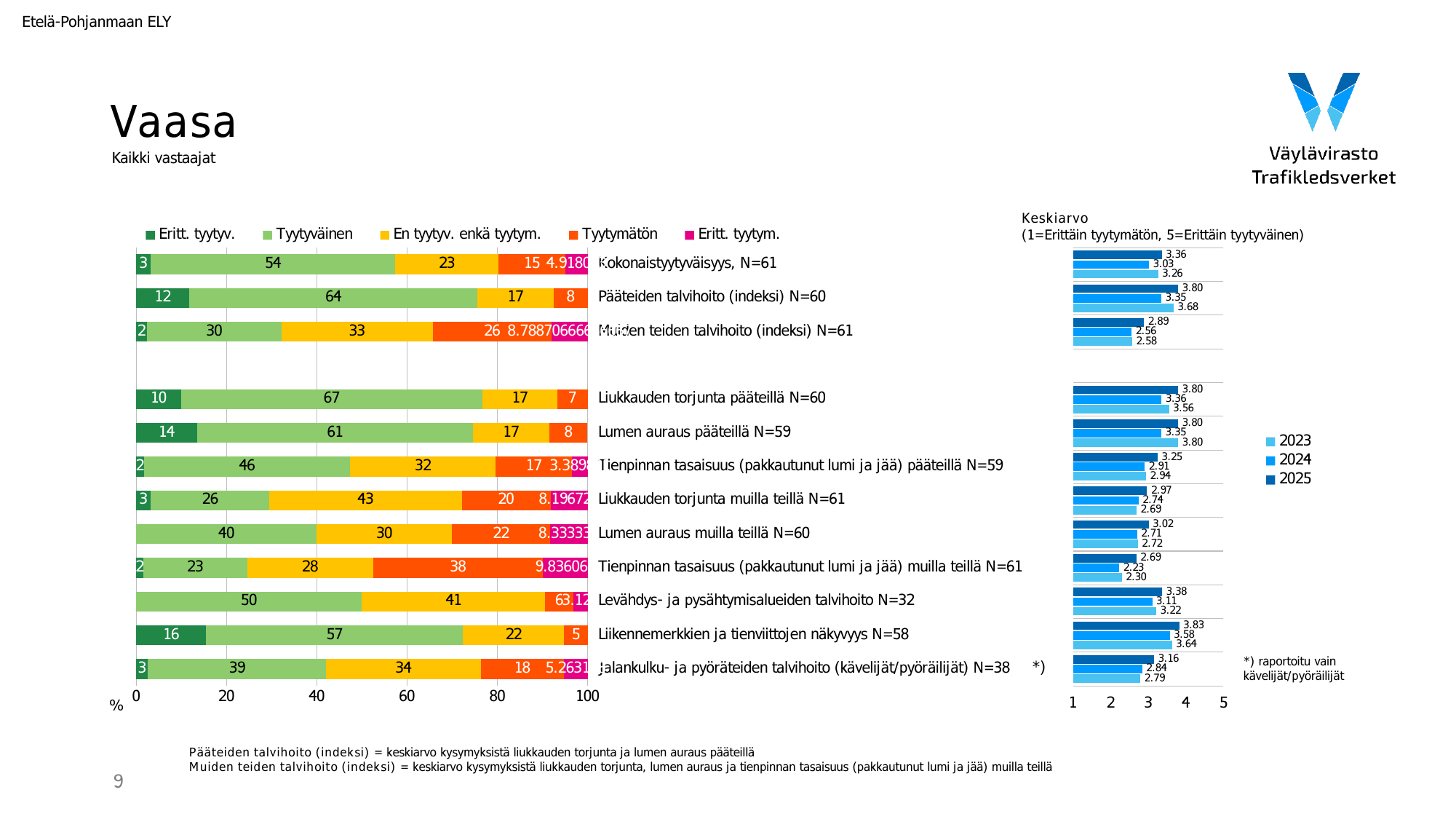

Etelä-Pohjanmaan ELY
# Vaasa
Kaikki vastaajat
Keskiarvo
(1=Erittäin tyytymätön, 5=Erittäin tyytyväinen)

### Chart

| Category | Eritt. tyytyv. | Tyytyväinen | En tyytyv. enkä tyytym. | Tyytymätön | Eritt. tyytym. |
|---|---|---|---|---|---|
| Kokonaistyytyväisyys, N=61 | 3.278689 | 54.098361 | 22.95082 | 14.754098 | 4.918033 |
| Pääteiden talvihoito (indeksi) N=60 | 11.779661 | 63.841808 | 16.80791 | 7.570621500000001 | None |
| Muiden teiden talvihoito (indeksi) N=61 | 2.4590164999999997 | 29.726776 | 33.497267666666666 | 26.34790533333333 | 8.788706666666668 |
|  | None | None | None | None | None |
| Liukkauden torjunta pääteillä N=60 | 10.0 | 66.666667 | 16.666667 | 6.666667 | None |
| Lumen auraus pääteillä N=59 | 13.559322 | 61.016949 | 16.949153 | 8.474576 | None |
| Tienpinnan tasaisuus (pakkautunut lumi ja jää) pääteillä N=59 | 1.694915 | 45.762712 | 32.20339 | 16.949153 | 3.389831 |
| Liukkauden torjunta muilla teillä N=61 | 3.278689 | 26.229508 | 42.622951 | 19.672131 | 8.196721 |
| Lumen auraus muilla teillä N=60 | None | 40.0 | 30.0 | 21.666667 | 8.333333 |
| Tienpinnan tasaisuus (pakkautunut lumi ja jää) muilla teillä N=61 | 1.639344 | 22.95082 | 27.868852 | 37.704918 | 9.836066 |
| Levähdys- ja pysähtymisalueiden talvihoito N=32 | None | 50.0 | 40.625 | 6.25 | 3.125 |
| Liikennemerkkien ja tienviittojen näkyvyys N=58 | 15.517241 | 56.896552 | 22.413793 | 5.172414 | None |
| Jalankulku- ja pyöräteiden talvihoito (kävelijät/pyöräilijät) N=38 | 2.631579 | 39.473684 | 34.210526 | 18.421053 | 5.263158 |

### Chart

| Category | 2025 | 2024 | 2023 |
|---|---|---|---|
*) raportoitu vain
kävelijät/pyöräilijät
*)
%
Pääteiden talvihoito (indeksi) = keskiarvo kysymyksistä liukkauden torjunta ja lumen auraus pääteillä
Muiden teiden talvihoito (indeksi) = keskiarvo kysymyksistä liukkauden torjunta, lumen auraus ja tienpinnan tasaisuus (pakkautunut lumi ja jää) muilla teillä

9